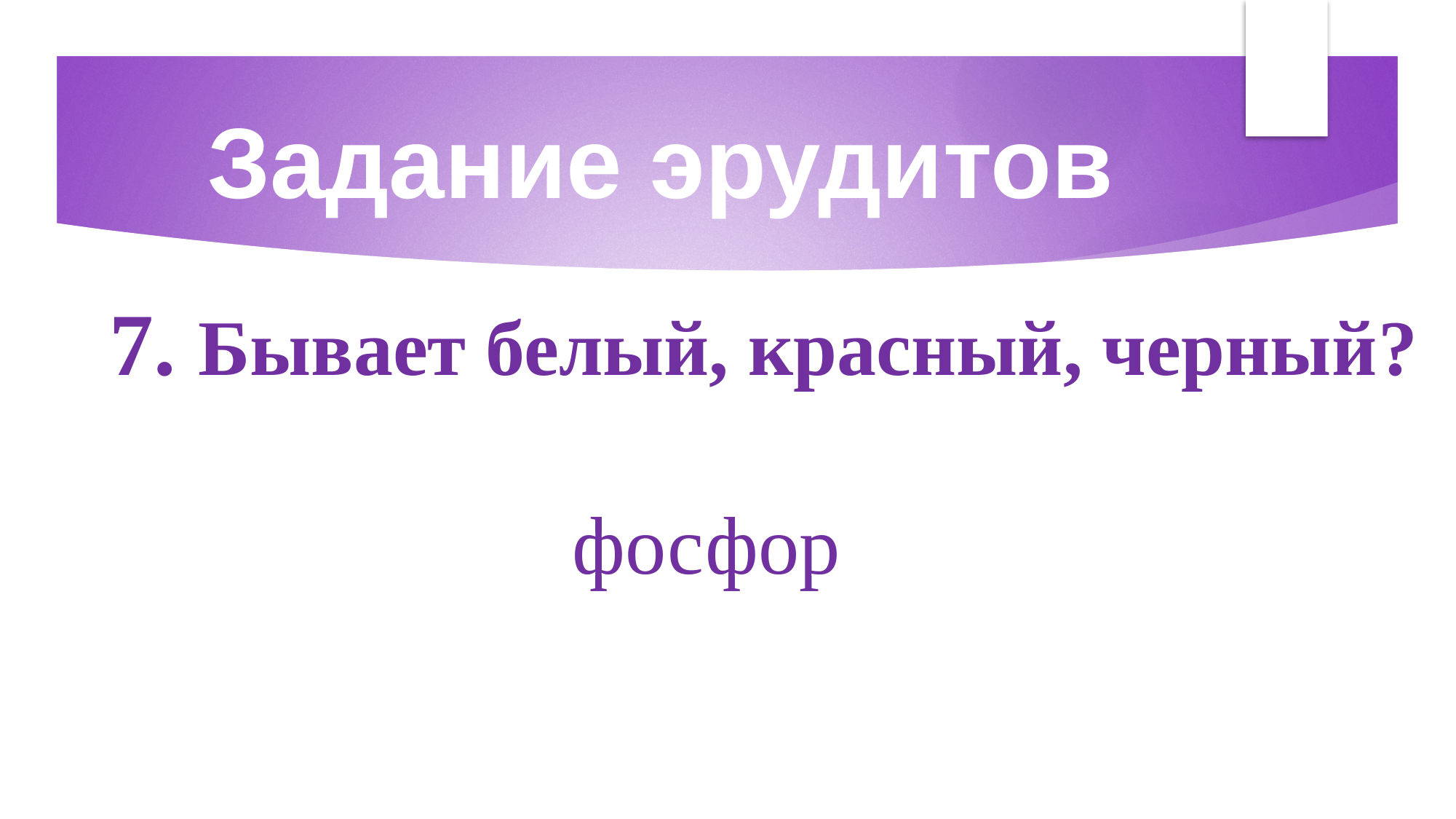

# Задание эрудитов
7. Бывает белый, красный, черный?

фосфор